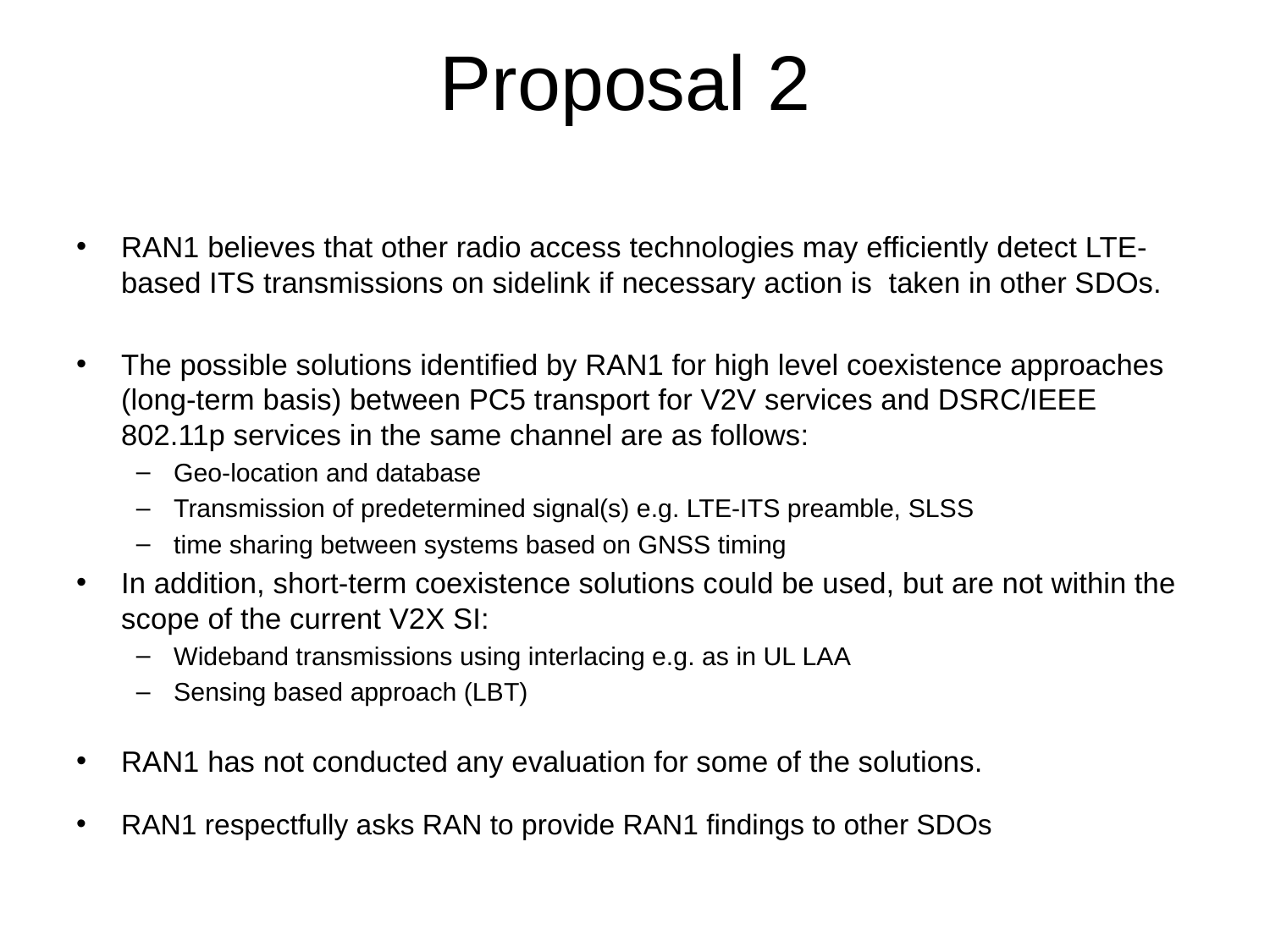

# Proposal 2
RAN1 believes that other radio access technologies may efficiently detect LTE-based ITS transmissions on sidelink if necessary action is  taken in other SDOs.

The possible solutions identified by RAN1 for high level coexistence approaches (long-term basis) between PC5 transport for V2V services and DSRC/IEEE 802.11p services in the same channel are as follows:
Geo-location and database
Transmission of predetermined signal(s) e.g. LTE-ITS preamble, SLSS
time sharing between systems based on GNSS timing
In addition, short-term coexistence solutions could be used, but are not within the scope of the current V2X SI:
Wideband transmissions using interlacing e.g. as in UL LAA
Sensing based approach (LBT)

RAN1 has not conducted any evaluation for some of the solutions.

RAN1 respectfully asks RAN to provide RAN1 findings to other SDOs